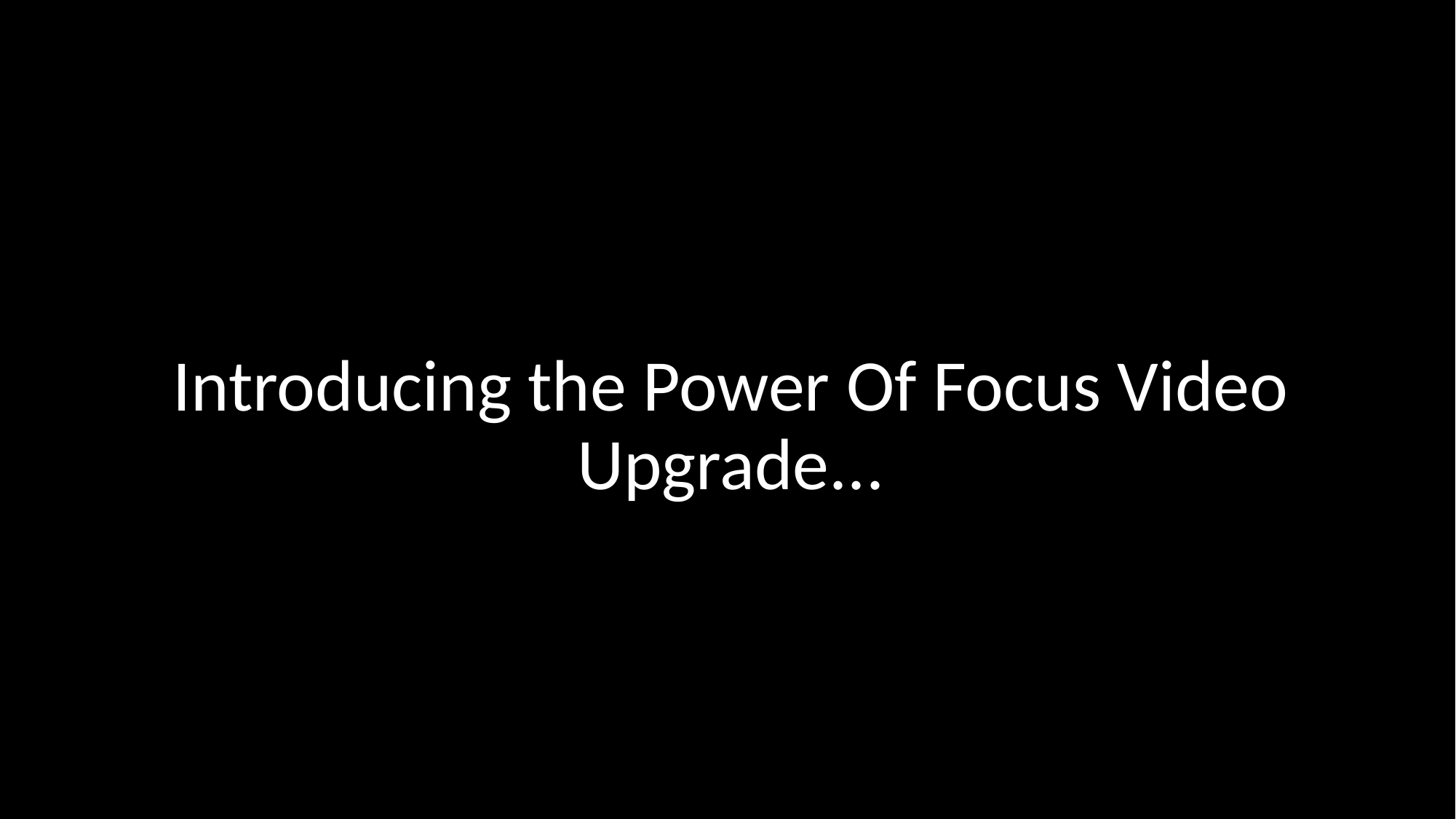

Introducing the Power Of Focus Video Upgrade...